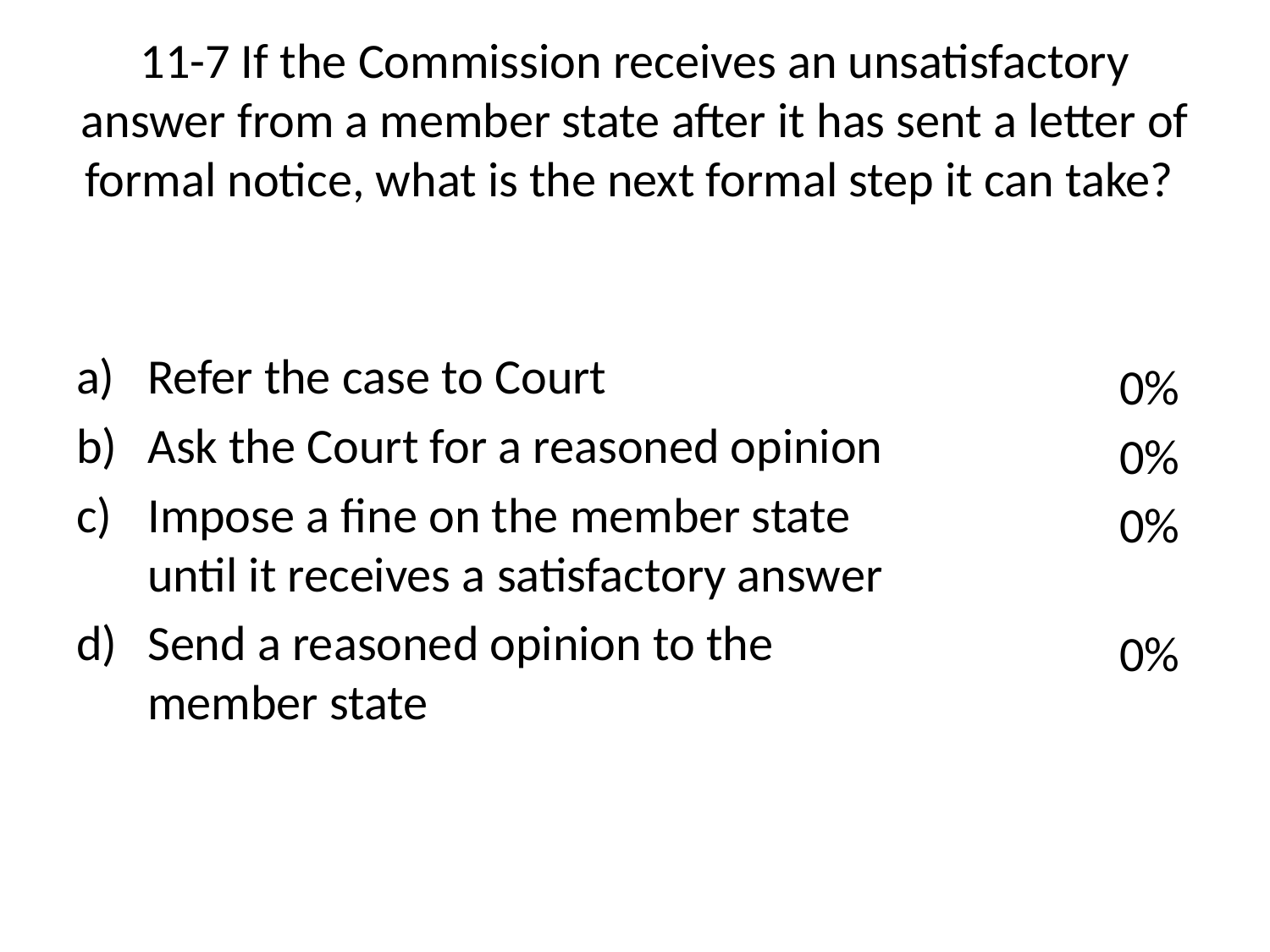

# 11-7 If the Commission receives an unsatisfactory answer from a member state after it has sent a letter of formal notice, what is the next formal step it can take?
Refer the case to Court
Ask the Court for a reasoned opinion
Impose a fine on the member state until it receives a satisfactory answer
Send a reasoned opinion to the member state
0%
0%
0%
0%